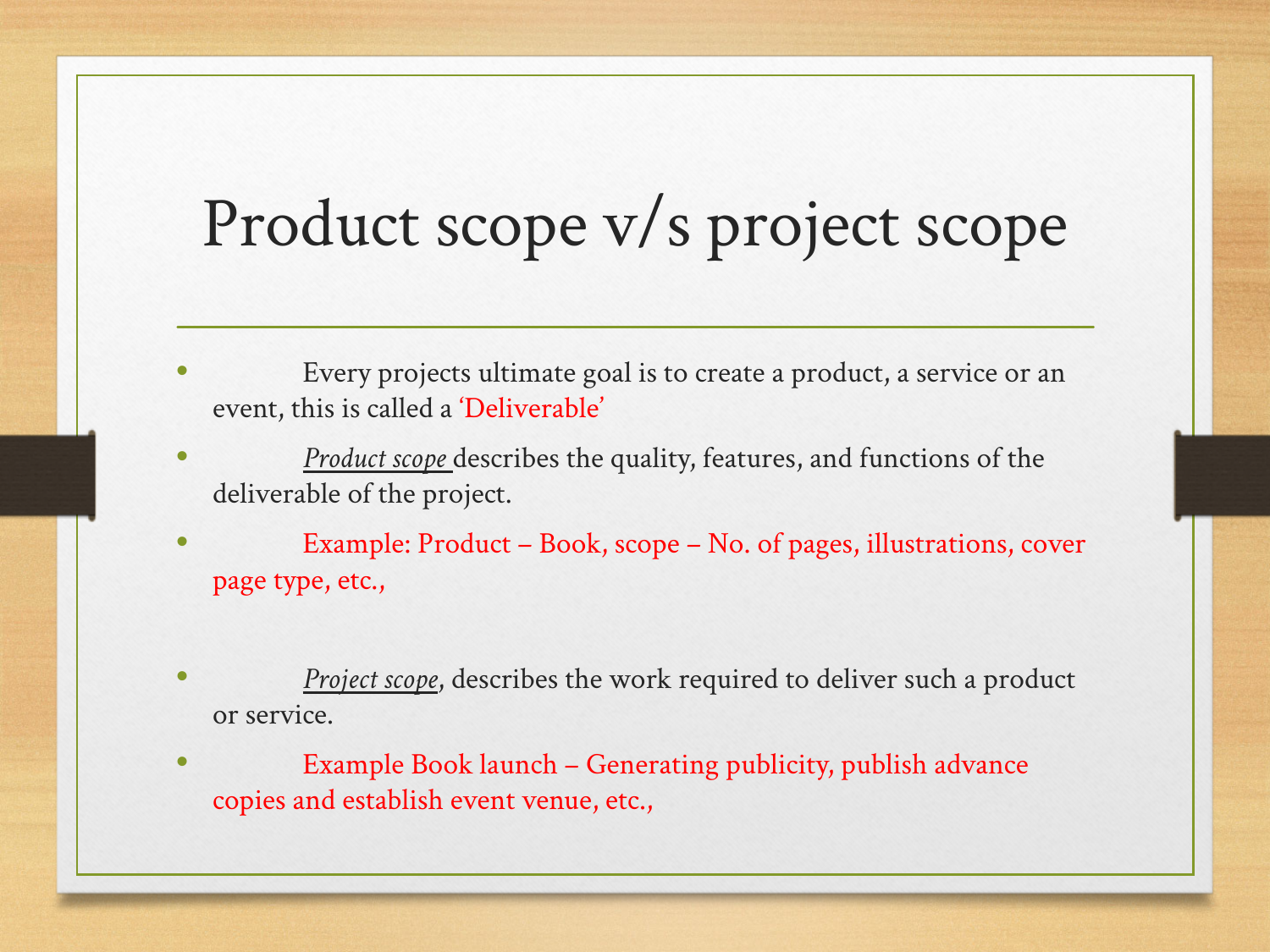

# Product scope v/s project scope
	Every projects ultimate goal is to create a product, a service or an event, this is called a ‘Deliverable’
	Product scope describes the quality, features, and functions of the deliverable of the project.
	Example: Product – Book, scope – No. of pages, illustrations, cover page type, etc.,

	Project scope, describes the work required to deliver such a product or service.
	Example Book launch – Generating publicity, publish advance copies and establish event venue, etc.,